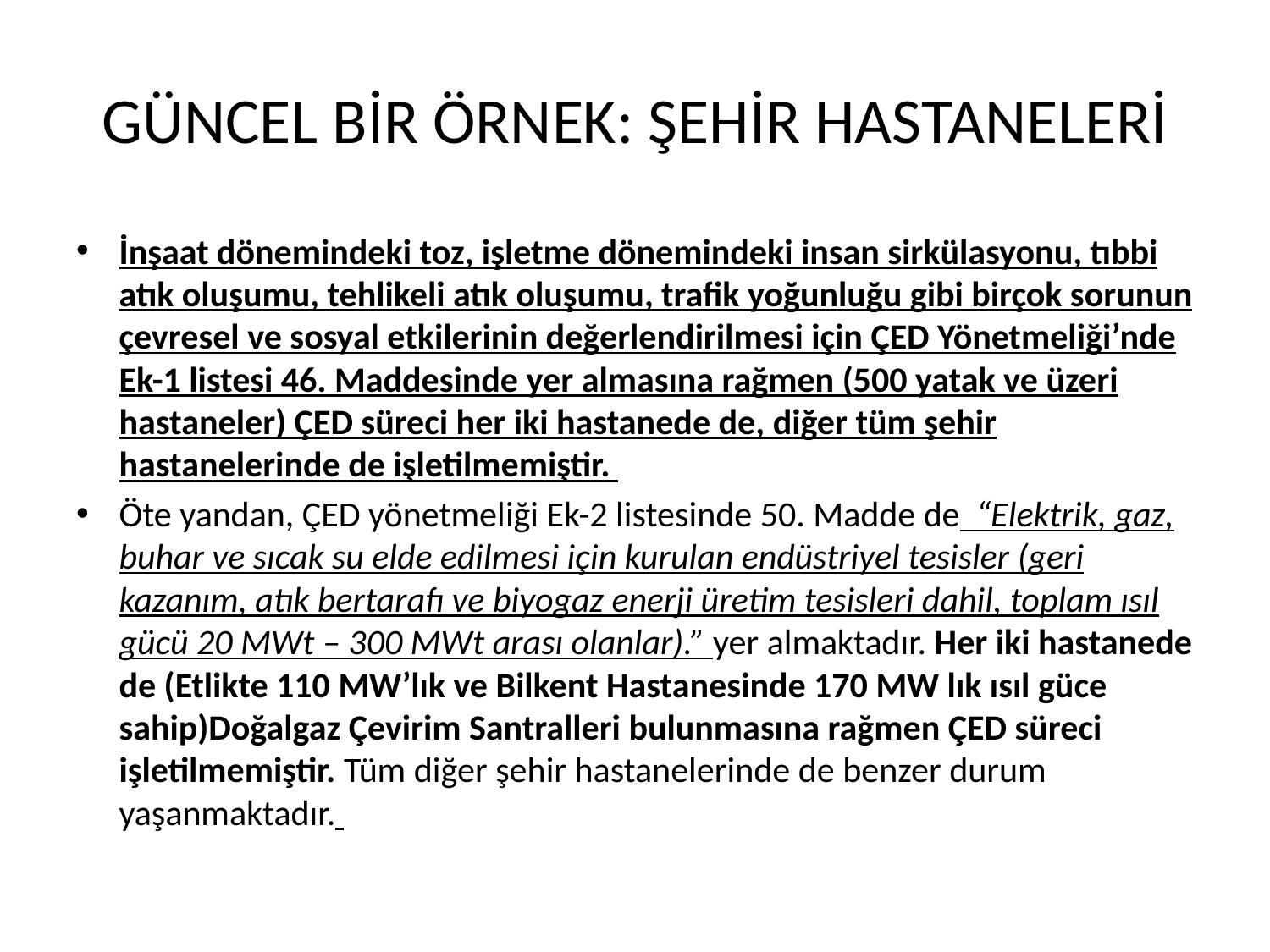

# GÜNCEL BİR ÖRNEK: ŞEHİR HASTANELERİ
İnşaat dönemindeki toz, işletme dönemindeki insan sirkülasyonu, tıbbi atık oluşumu, tehlikeli atık oluşumu, trafik yoğunluğu gibi birçok sorunun çevresel ve sosyal etkilerinin değerlendirilmesi için ÇED Yönetmeliği’nde Ek-1 listesi 46. Maddesinde yer almasına rağmen (500 yatak ve üzeri hastaneler) ÇED süreci her iki hastanede de, diğer tüm şehir hastanelerinde de işletilmemiştir.
Öte yandan, ÇED yönetmeliği Ek-2 listesinde 50. Madde de  “Elektrik, gaz, buhar ve sıcak su elde edilmesi için kurulan endüstriyel tesisler (geri kazanım, atık bertarafı ve biyogaz enerji üretim tesisleri dahil, toplam ısıl gücü 20 MWt – 300 MWt arası olanlar).” yer almaktadır. Her iki hastanede de (Etlikte 110 MW’lık ve Bilkent Hastanesinde 170 MW lık ısıl güce sahip)Doğalgaz Çevirim Santralleri bulunmasına rağmen ÇED süreci işletilmemiştir. Tüm diğer şehir hastanelerinde de benzer durum yaşanmaktadır.